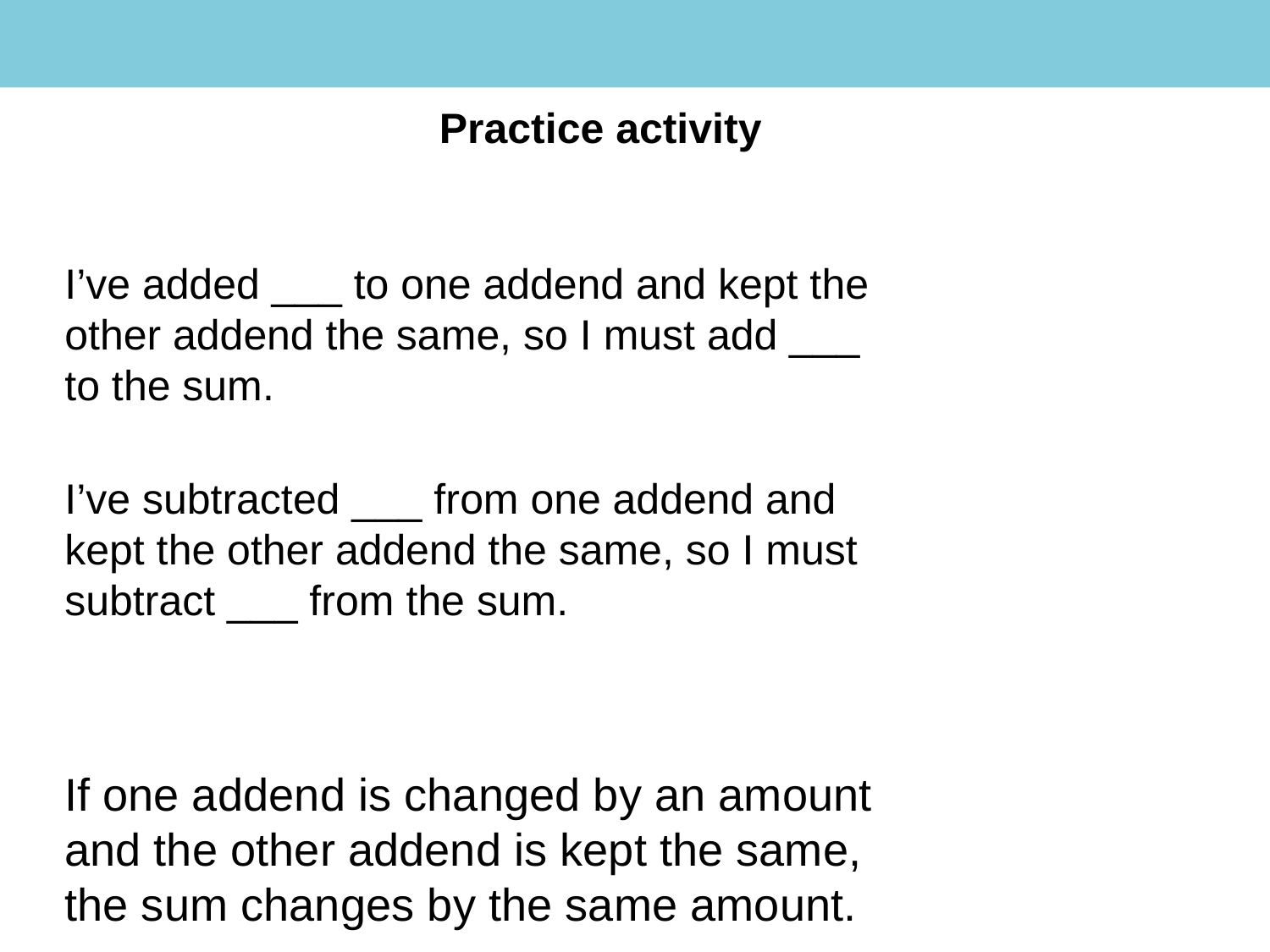

Practice activity
I’ve added ___ to one addend and kept the other addend the same, so I must add ___ to the sum.
I’ve subtracted ___ from one addend and kept the other addend the same, so I must subtract ___ from the sum.
If one addend is changed by an amount and the other addend is kept the same, the sum changes by the same amount.